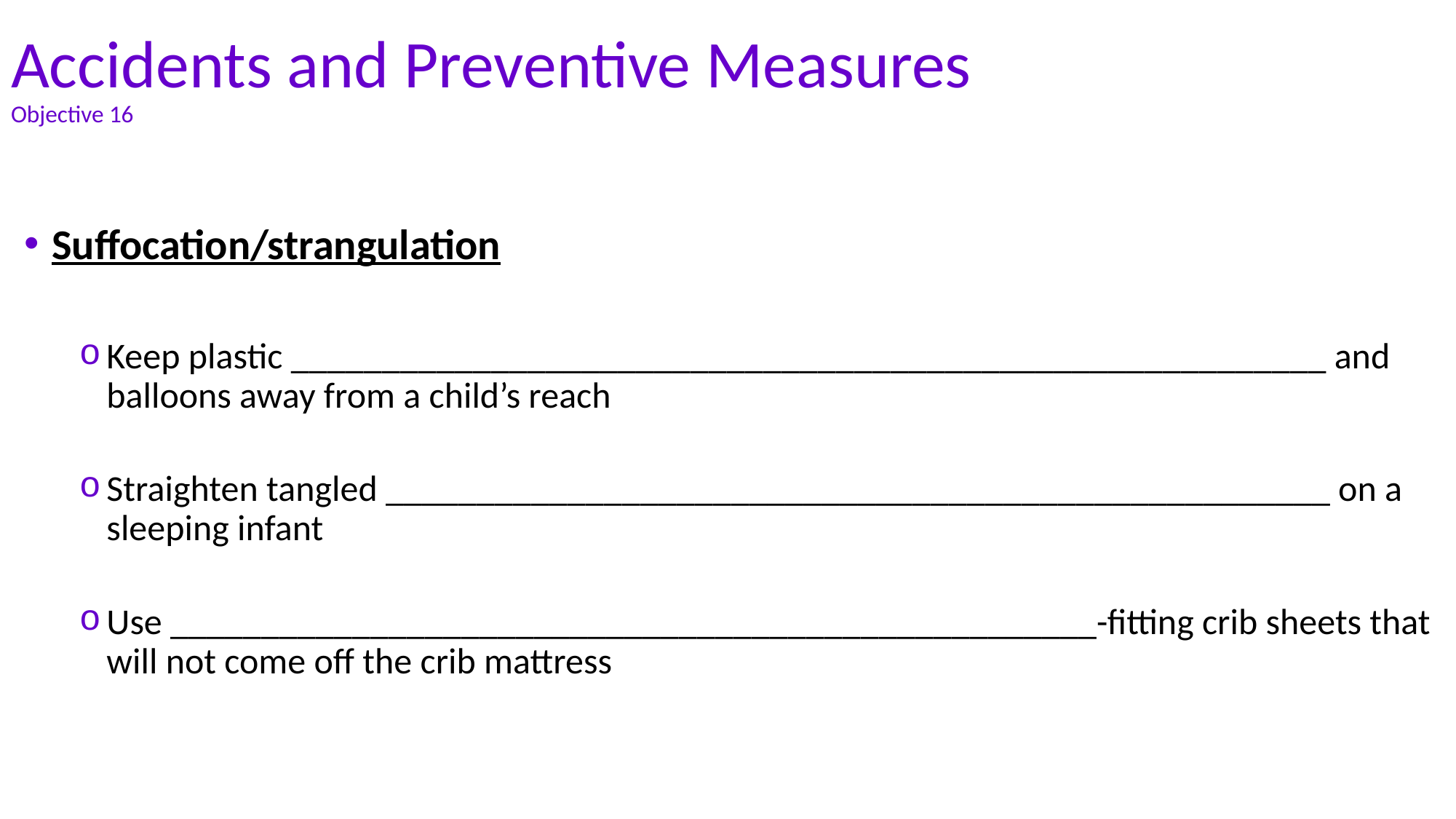

# Accidents and Preventive Measures Objective 16

Suffocation/strangulation

Keep plastic _________________________________________________________ and balloons away from a child’s reach

Straighten tangled ____________________________________________________ on a sleeping infant

Use ___________________________________________________-fitting crib sheets that will not come off the crib mattress